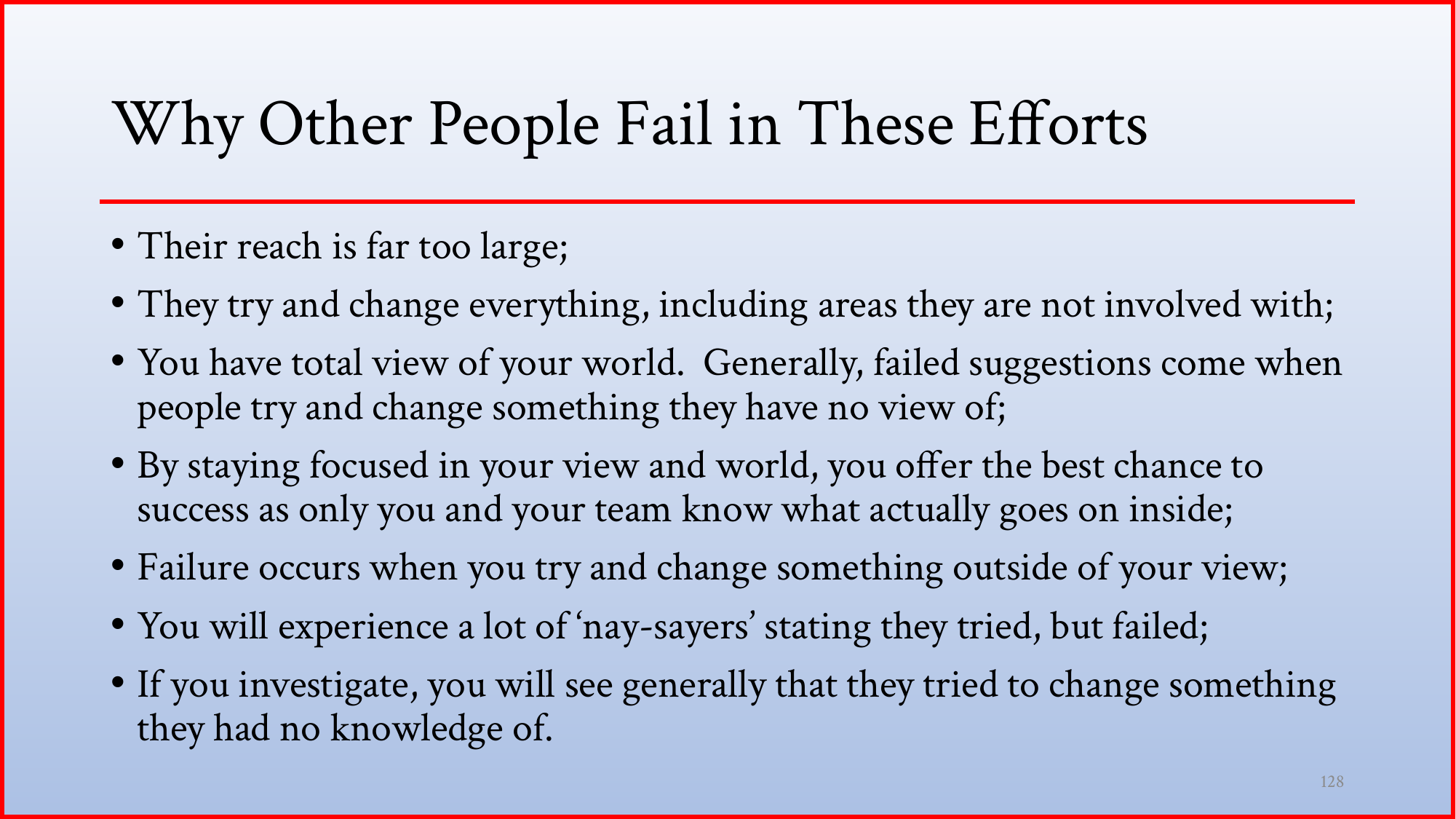

# Why Other People Fail in These Efforts
Their reach is far too large;
They try and change everything, including areas they are not involved with;
You have total view of your world.  Generally, failed suggestions come when people try and change something they have no view of;
By staying focused in your view and world, you offer the best chance to success as only you and your team know what actually goes on inside;
Failure occurs when you try and change something outside of your view;
You will experience a lot of ‘nay-sayers’ stating they tried, but failed;
If you investigate, you will see generally that they tried to change something they had no knowledge of.

128